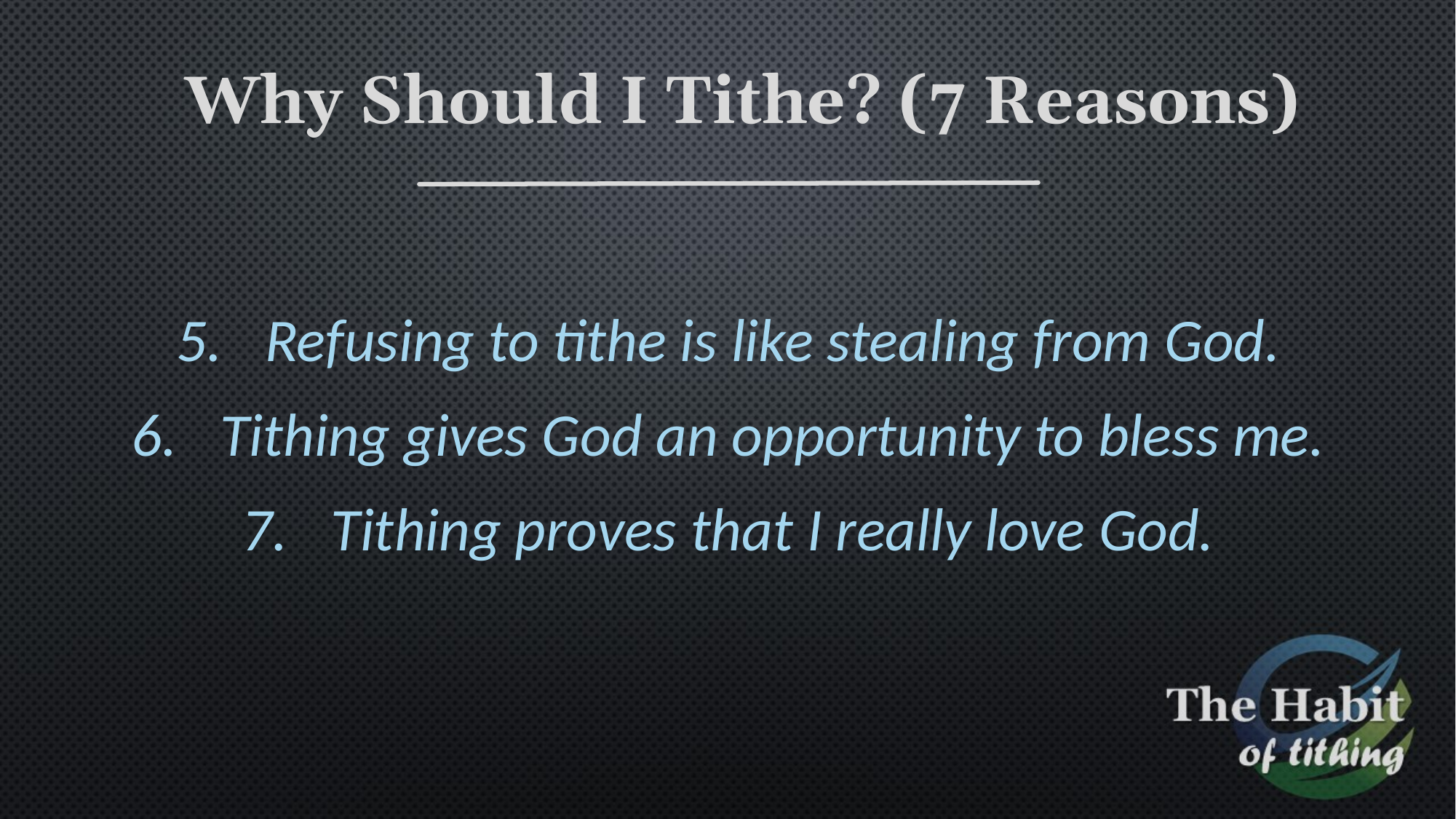

Why Should I Tithe? (7 Reasons)
Refusing to tithe is like stealing from God.
Tithing gives God an opportunity to bless me.
Tithing proves that I really love God.